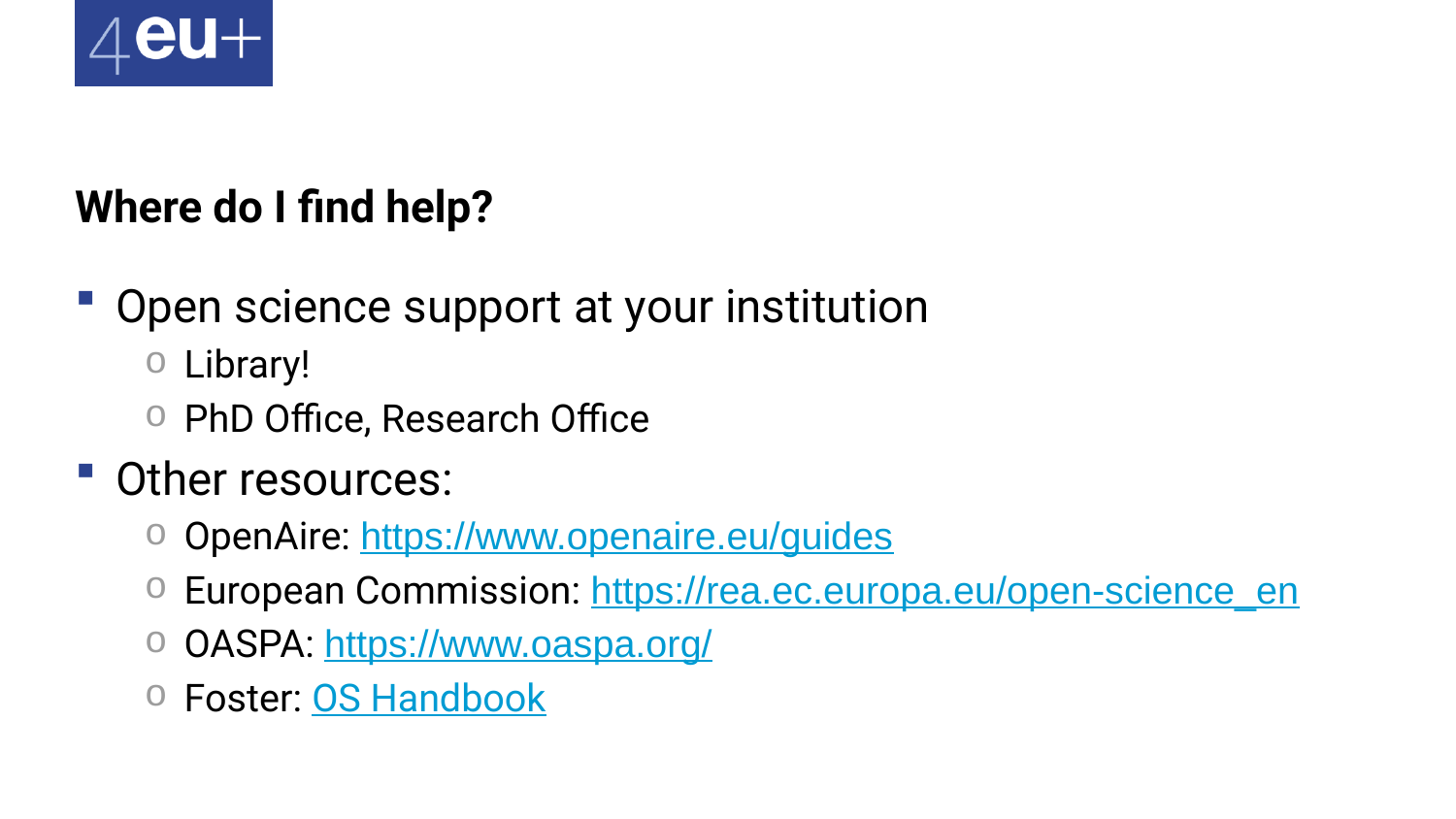

# Where do I find help?
Open science support at your institution
Library!
PhD Office, Research Office
Other resources:
OpenAire: https://www.openaire.eu/guides
European Commission: https://rea.ec.europa.eu/open-science_en
OASPA: https://www.oaspa.org/
Foster: OS Handbook